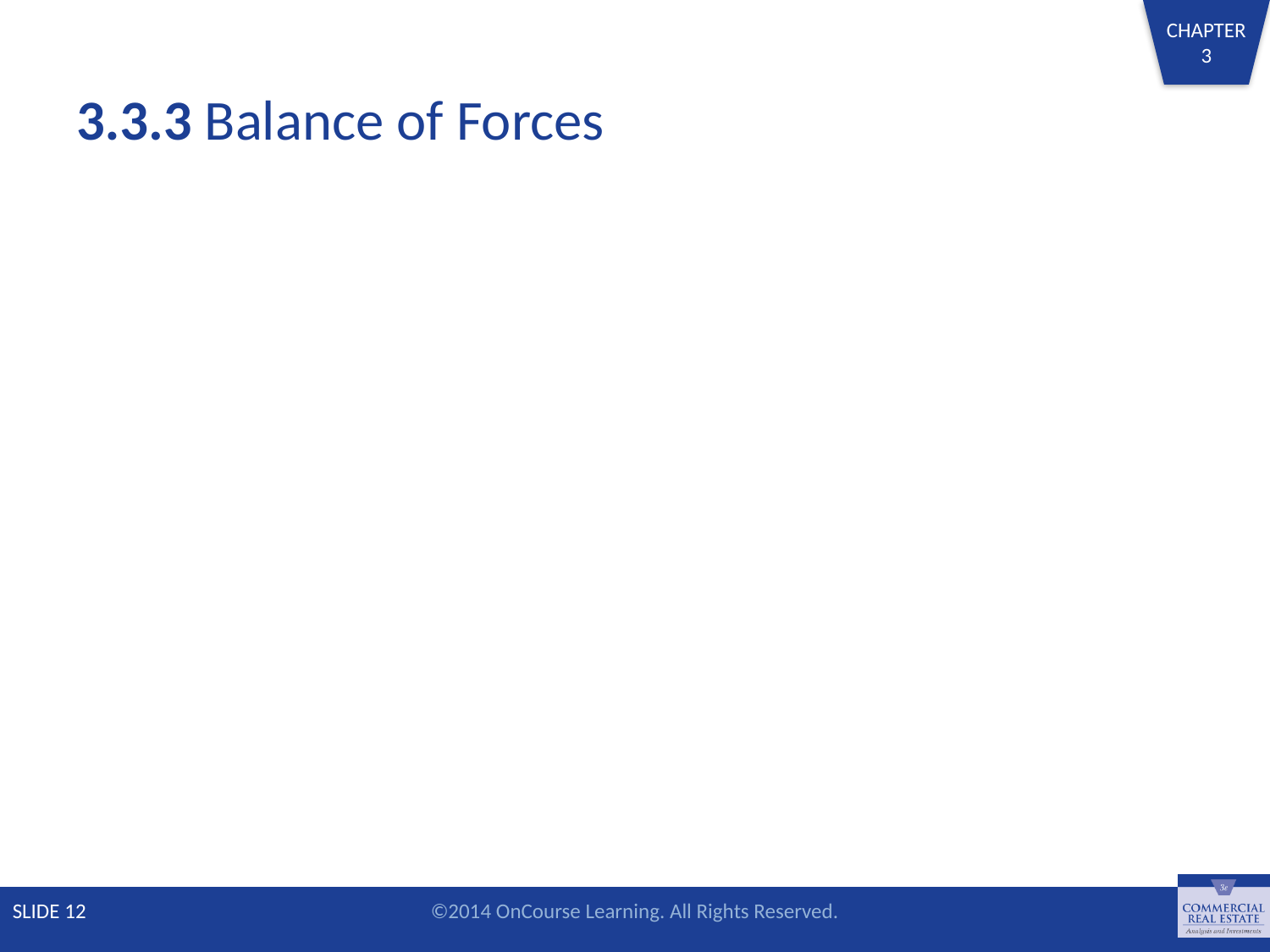

# 3.3.3 Balance of Forces

SLIDE 12